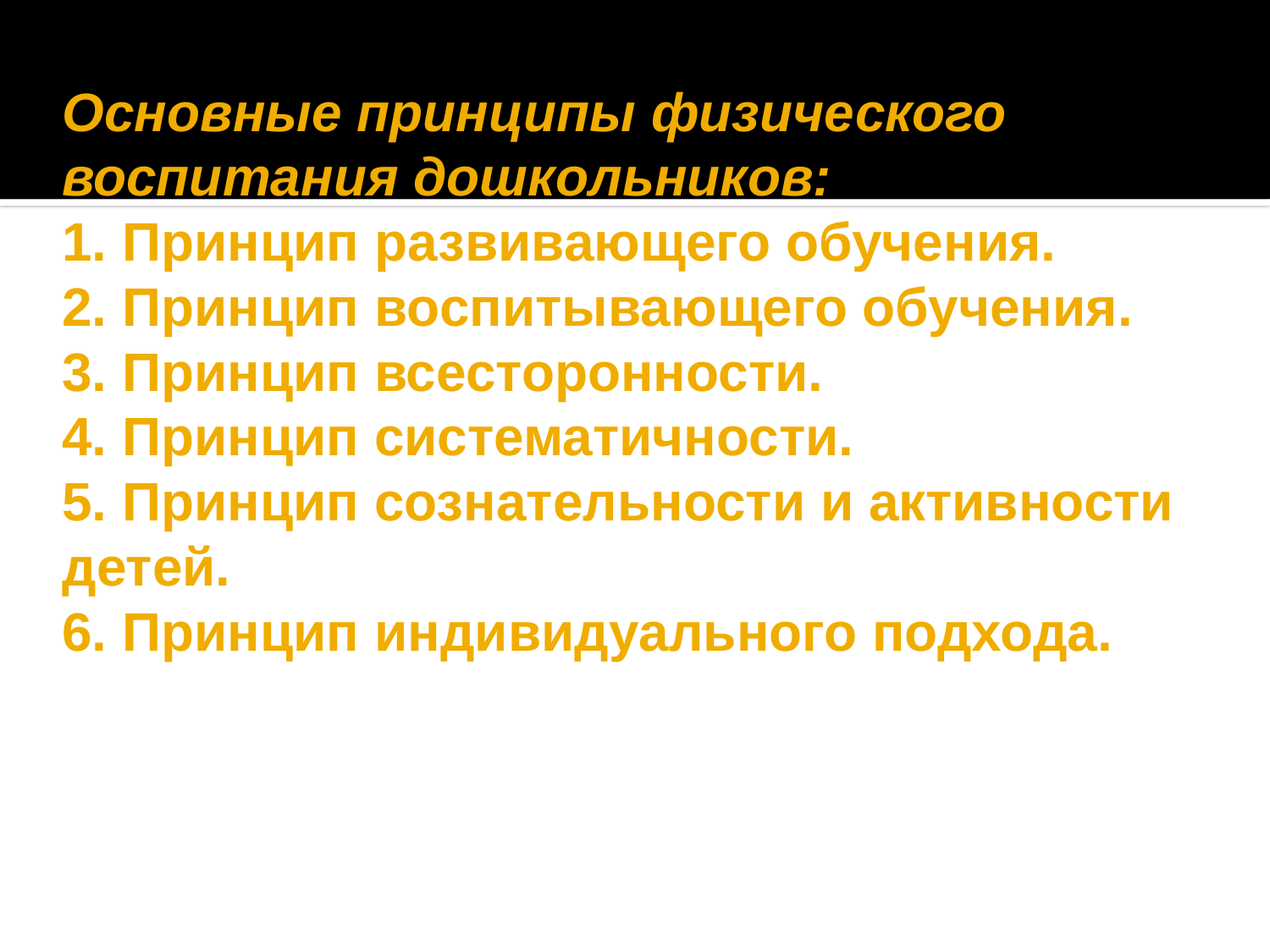

# Основные принципы физического воспитания дошкольников: 1. Принцип развивающего обучения. 2. Принцип воспитывающего обучения. 3. Принцип всесторонности. 4. Принцип систематичности. 5. Принцип сознательности и активности детей. 6. Принцип индивидуального подхода.